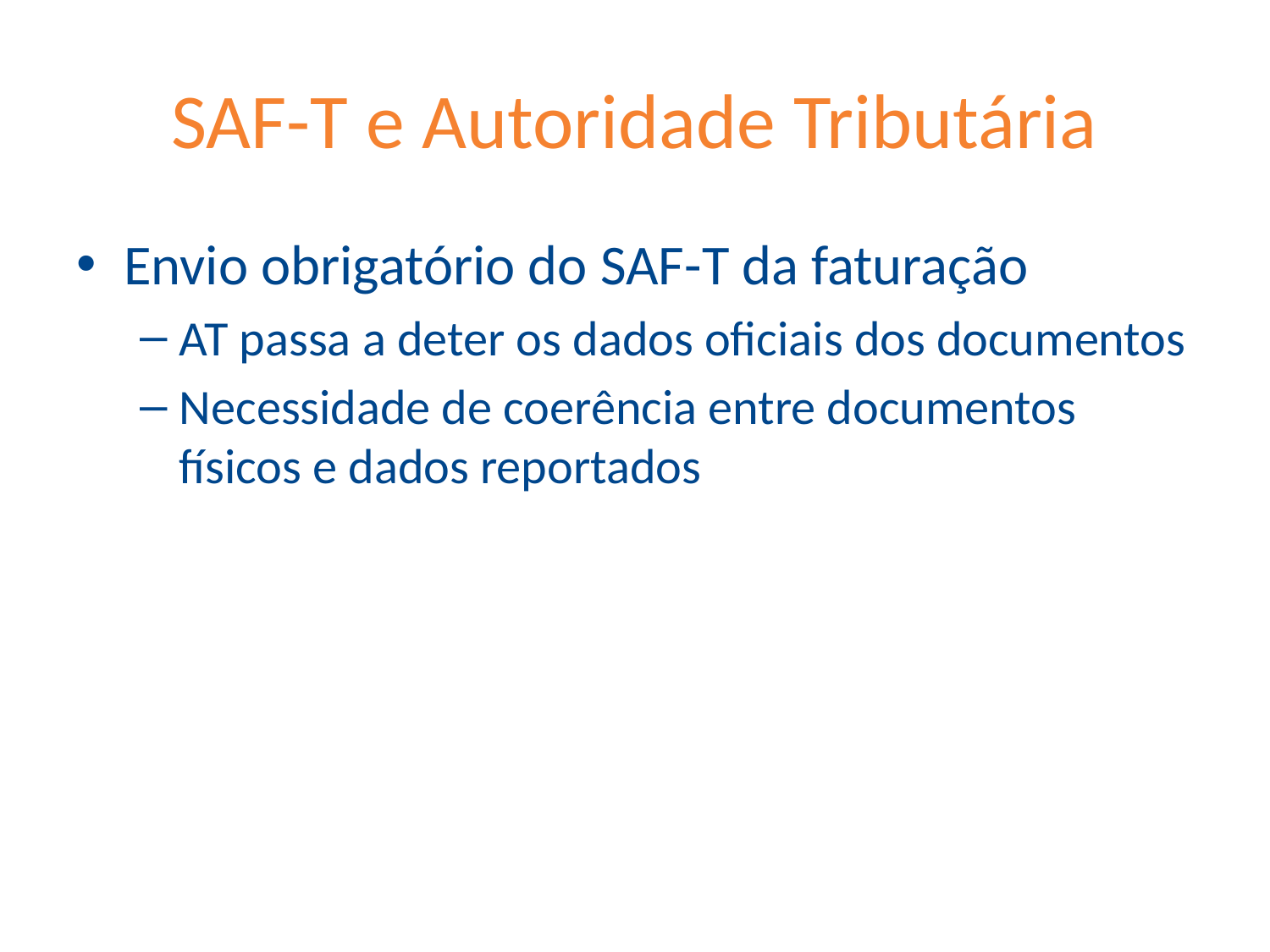

# SAF-T e Autoridade Tributária
Envio obrigatório do SAF-T da faturação
AT passa a deter os dados oficiais dos documentos
Necessidade de coerência entre documentos físicos e dados reportados